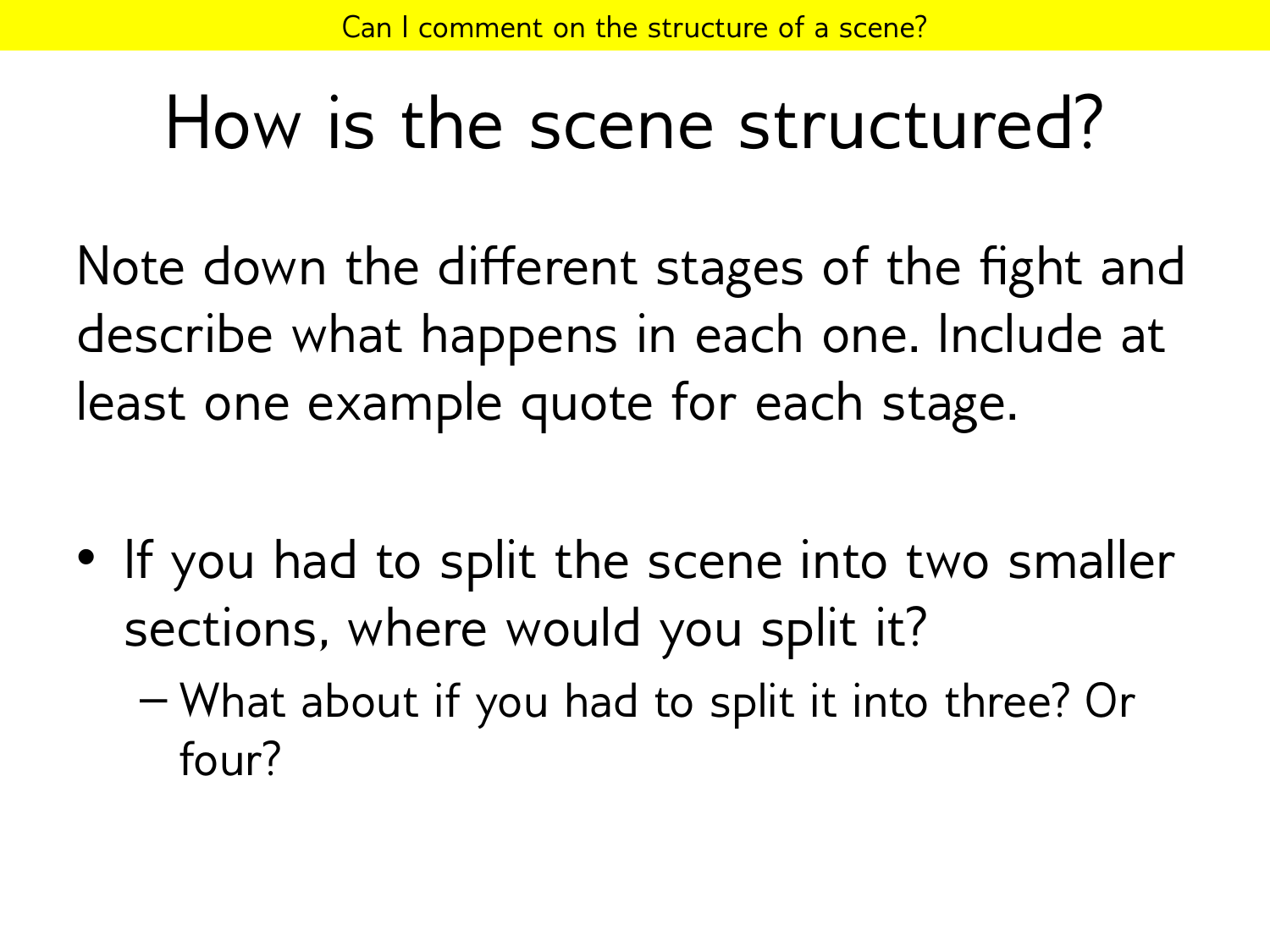

Can I comment on the structure of a scene?
# How is the scene structured?
Note down the different stages of the fight and describe what happens in each one. Include at least one example quote for each stage.

If you had to split the scene into two smaller sections, where would you split it?
What about if you had to split it into three? Or four?